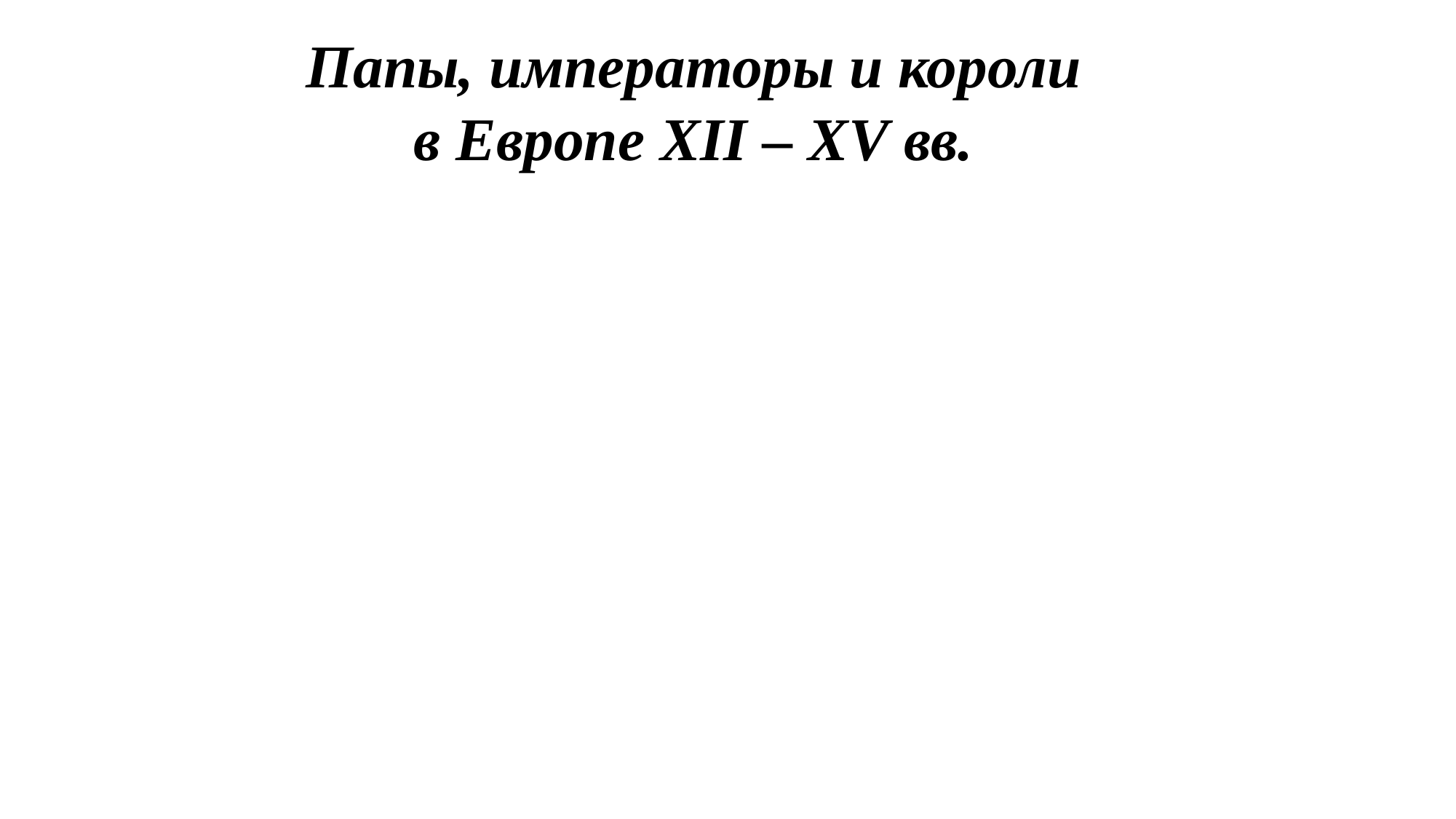

Папы, императоры и короли в Европе XII – XV вв.